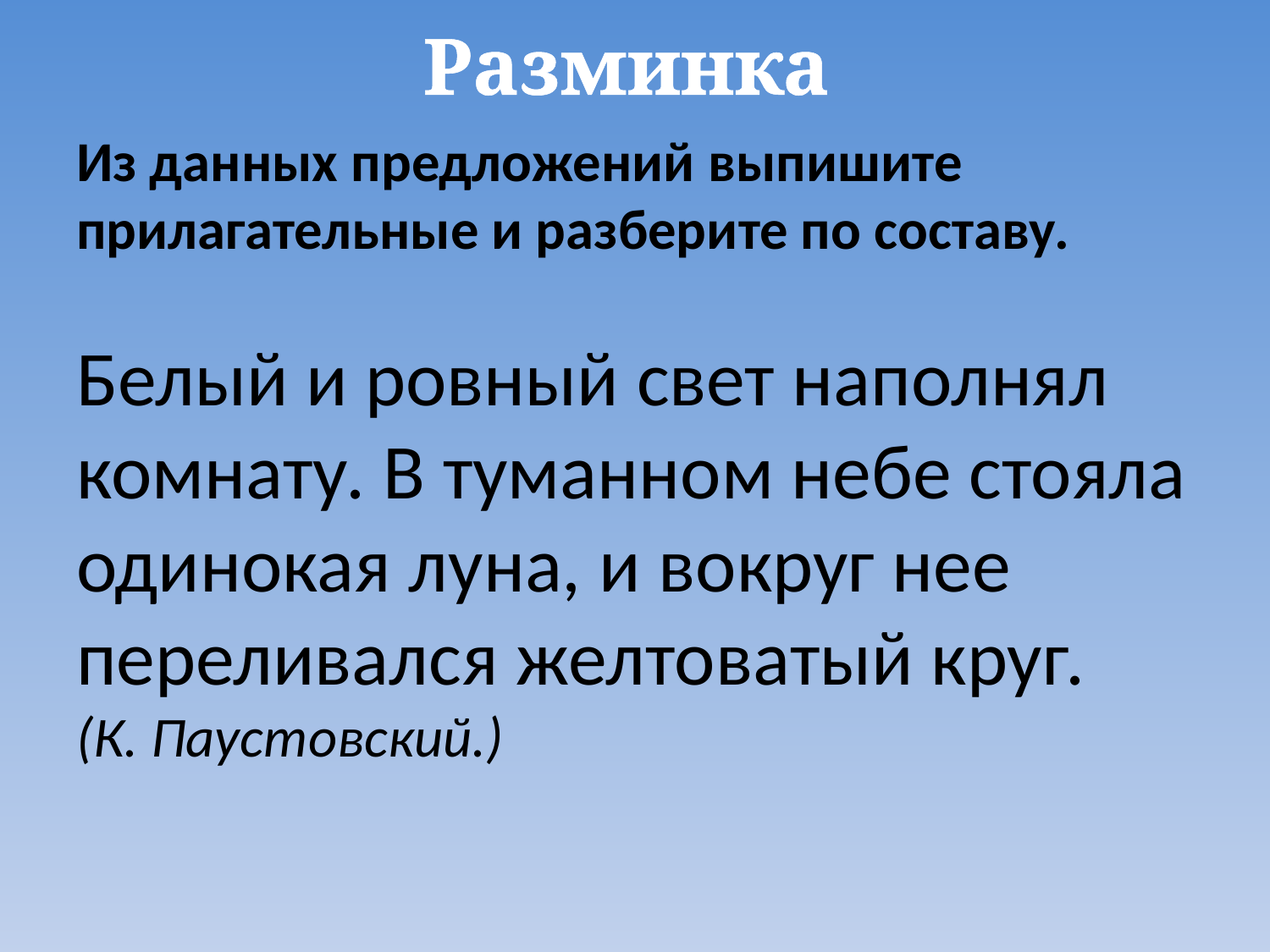

# Разминка
Из данных предложений выпишите прилагательные и разберите по составу.

Белый и ровный свет наполнял комнату. В туманном небе стояла одинокая луна, и вокруг нее переливался желтоватый круг.
(К. Паустовский.)